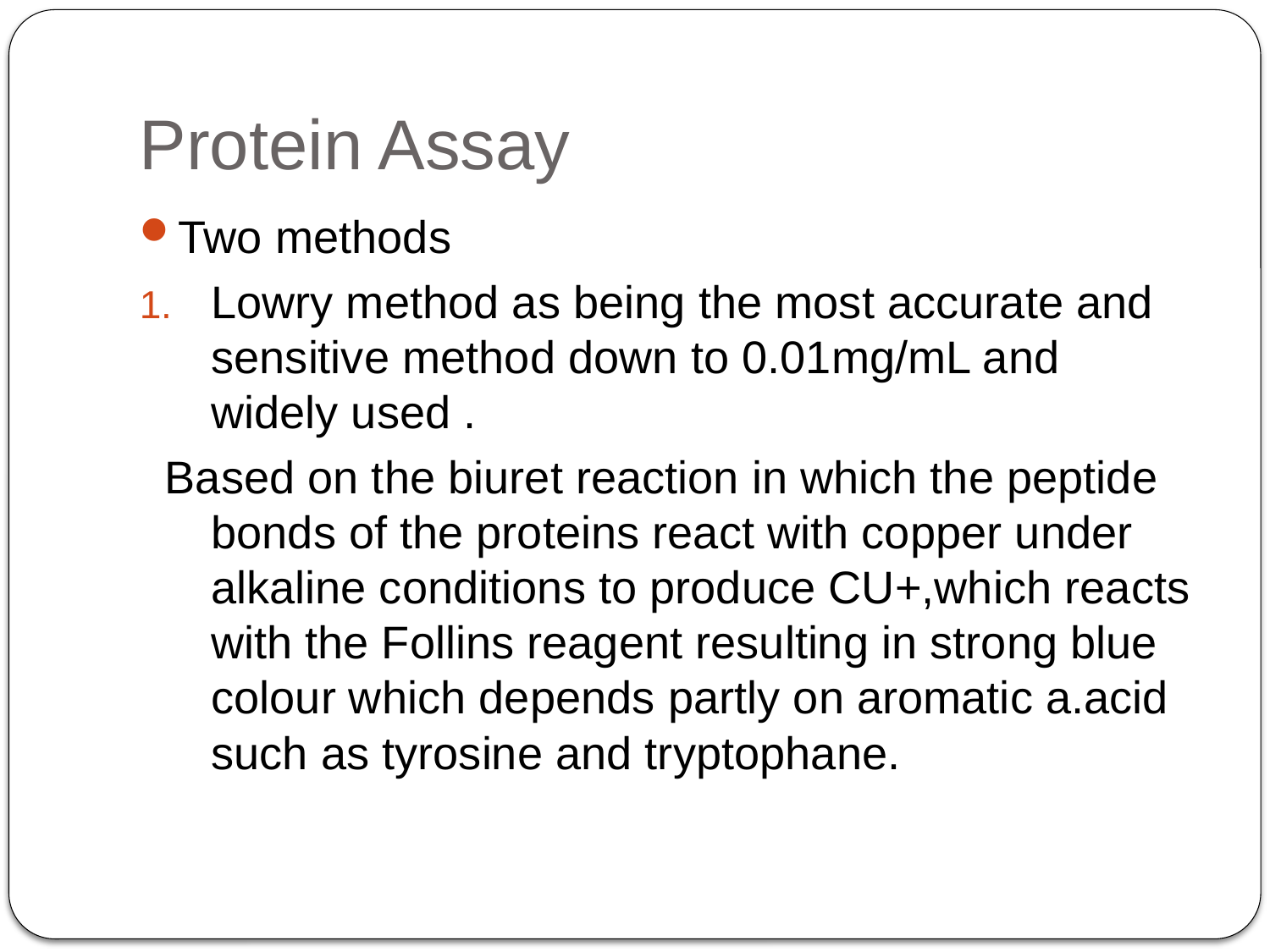

# Protein Assay
Two methods
Lowry method as being the most accurate and sensitive method down to 0.01mg/mL and widely used .
  Based on the biuret reaction in which the peptide bonds of the proteins react with copper under alkaline conditions to produce CU+,which reacts with the Follins reagent resulting in strong blue colour which depends partly on aromatic a.acid such as tyrosine and tryptophane.